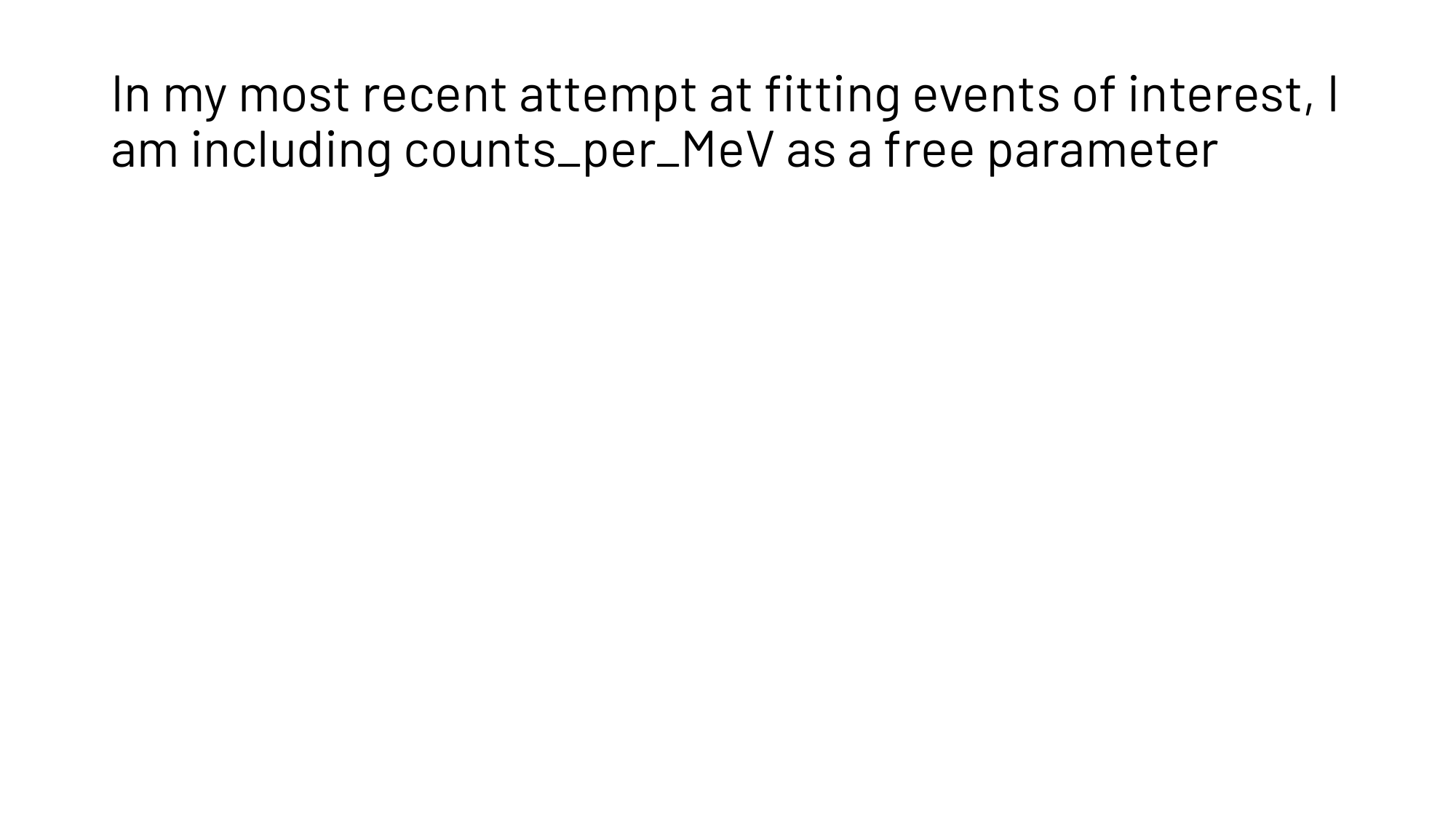

# In my most recent attempt at fitting events of interest, I am including counts_per_MeV as a free parameter